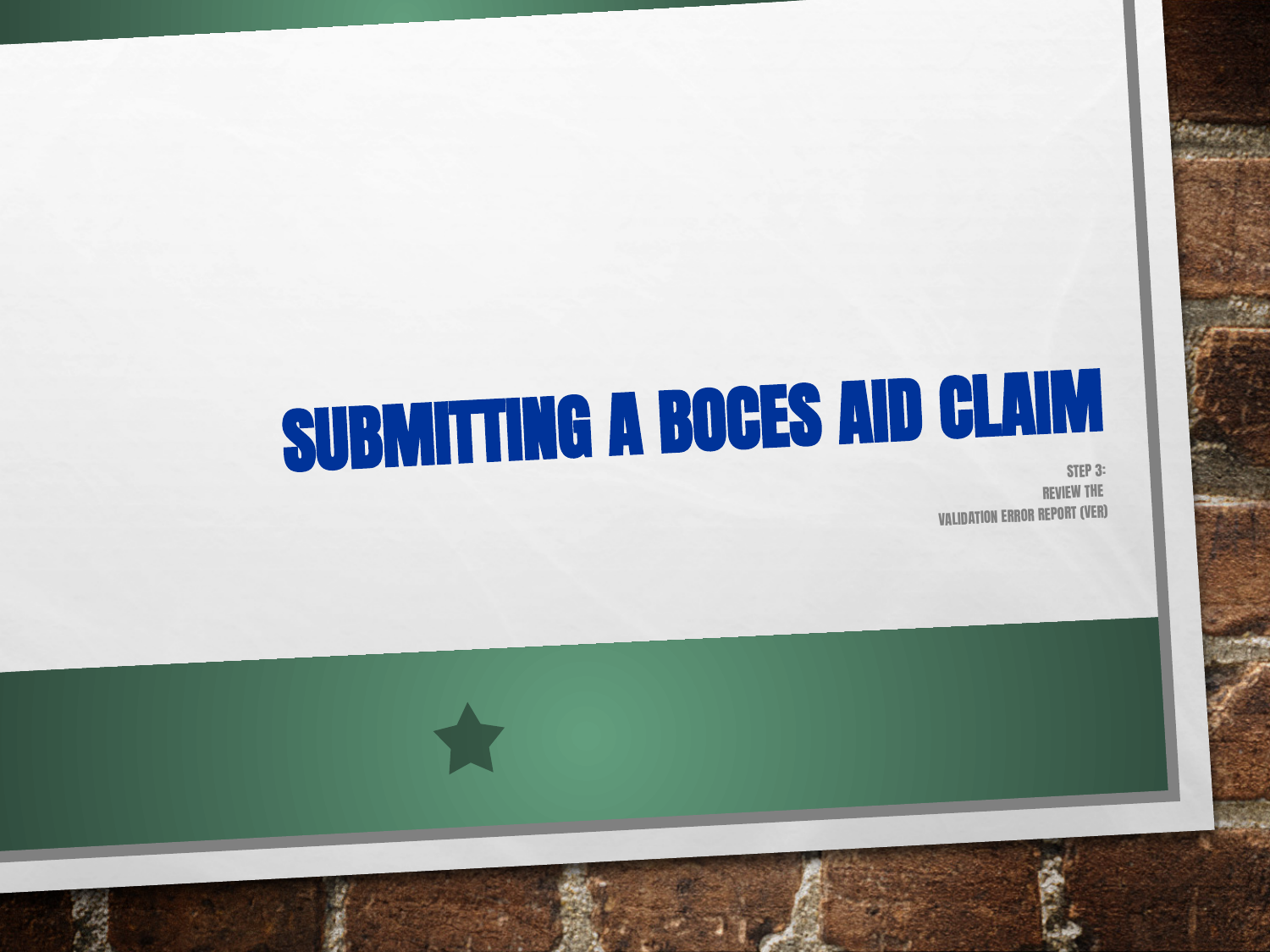

# Submitting a BOCES Aid Claim
Step 3:
Review the
Validation Error Report (VER)